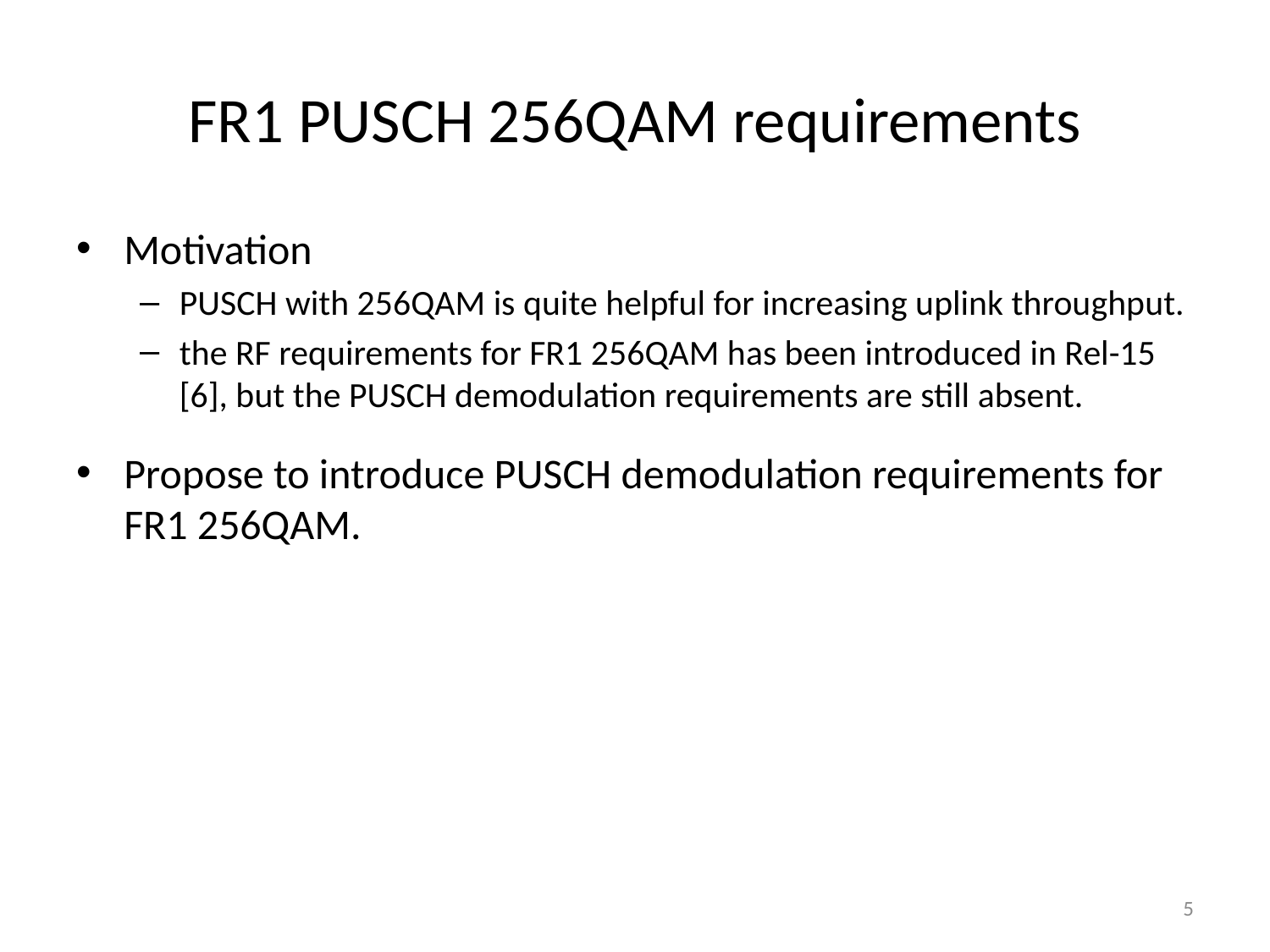

# FR1 PUSCH 256QAM requirements
Motivation
PUSCH with 256QAM is quite helpful for increasing uplink throughput.
the RF requirements for FR1 256QAM has been introduced in Rel-15 [6], but the PUSCH demodulation requirements are still absent.
Propose to introduce PUSCH demodulation requirements for FR1 256QAM.

5